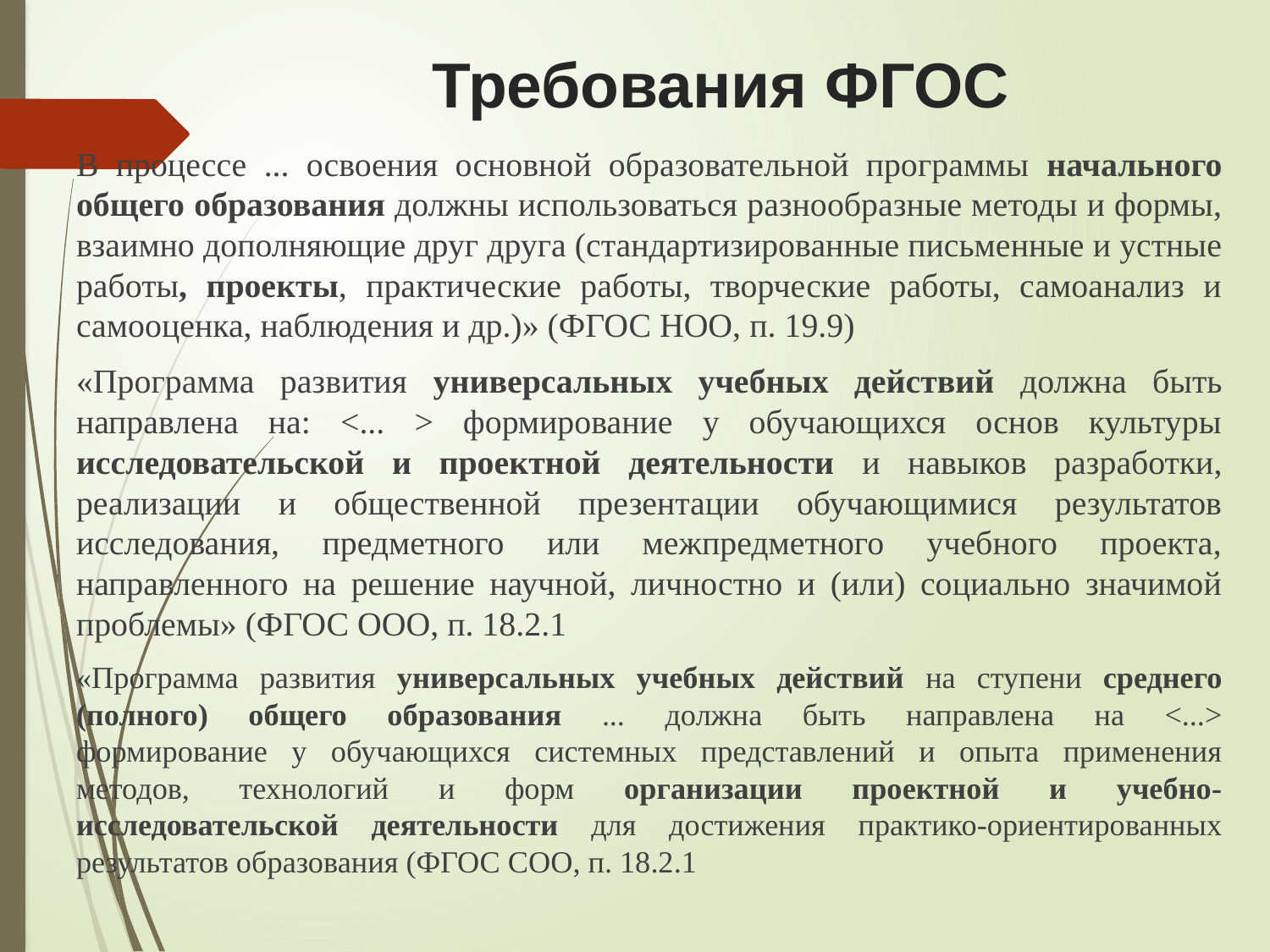

# Требования ФГОС
В процессе ... освоения основной образовательной программы начального общего образования должны использоваться разнообразные методы и формы, взаимно дополняющие друг друга (стандартизированные письменные и устные работы, проекты, практические работы, творческие работы, самоанализ и
самооценка, наблюдения и др.)» (ФГОС НОО, п. 19.9)
«Программа развития универсальных учебных действий должна быть
направлена на: <... > формирование у обучающихся основ культуры
исследовательской и проектной деятельности и навыков разработки,
реализации и общественной презентации обучающимися результатов
исследования, предметного или межпредметного учебного проекта,
направленного на решение научной, личностно и (или) социально значимой проблемы» (ФГОС ООО, п. 18.2.1
«Программа развития универсальных учебных действий на ступени среднего
(полного) общего образования ... должна быть направлена на <...>
формирование у обучающихся системных представлений и опыта применения методов, технологий и форм организации проектной и учебно-
исследовательской деятельности для достижения практико-ориентированных
результатов образования (ФГОС СОО, п. 18.2.1